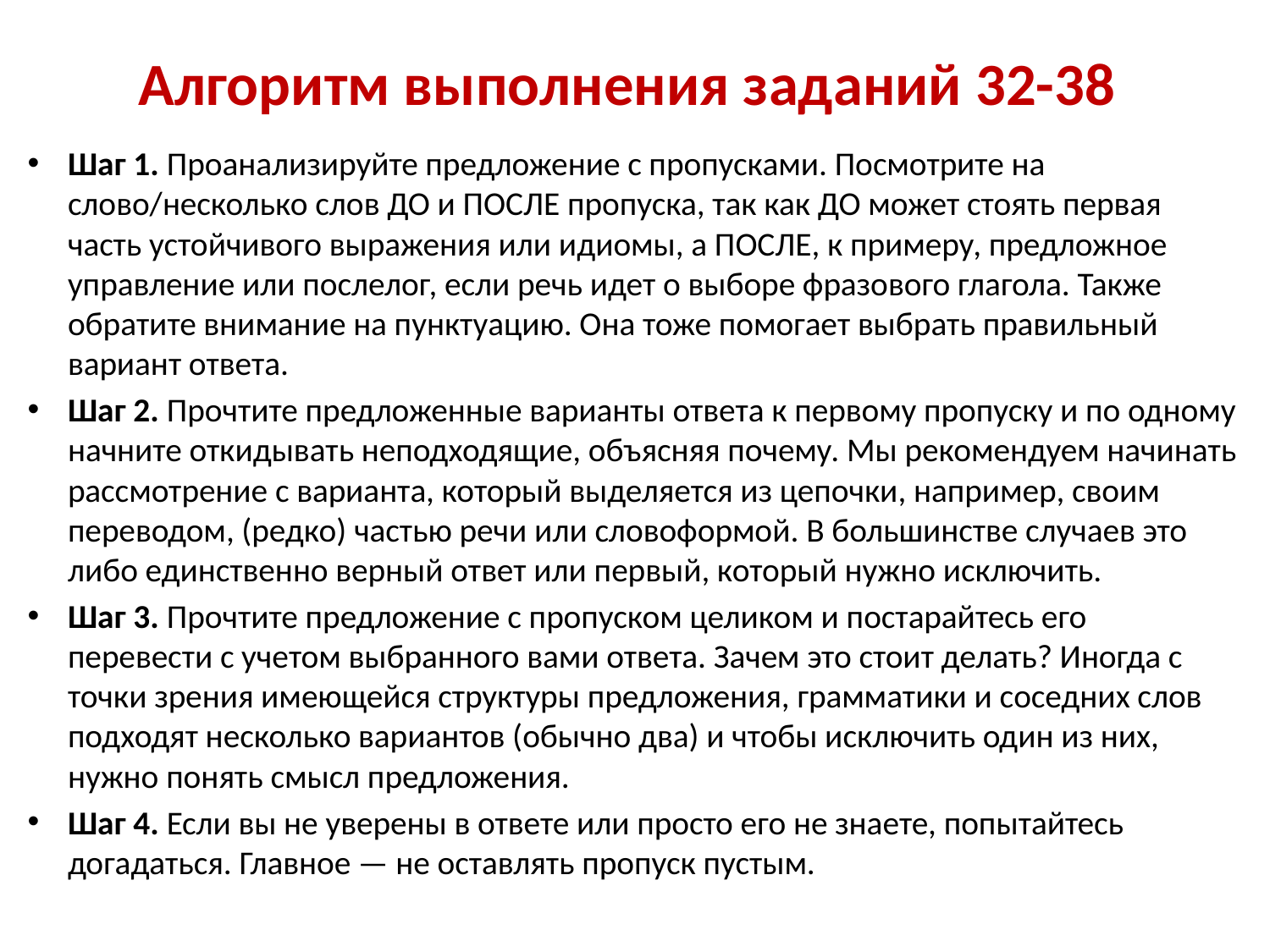

# Алгоритм выполнения заданий 32-38
Шаг 1. Проанализируйте предложение с пропусками. Посмотрите на слово/несколько слов ДО и ПОСЛЕ пропуска, так как ДО может стоять первая часть устойчивого выражения или идиомы, а ПОСЛЕ, к примеру, предложное управление или послелог, если речь идет о выборе фразового глагола. Также обратите внимание на пунктуацию. Она тоже помогает выбрать правильный вариант ответа.
Шаг 2. Прочтите предложенные варианты ответа к первому пропуску и по одному начните откидывать неподходящие, объясняя почему. Мы рекомендуем начинать рассмотрение с варианта, который выделяется из цепочки, например, своим переводом, (редко) частью речи или словоформой. В большинстве случаев это либо единственно верный ответ или первый, который нужно исключить.
Шаг 3. Прочтите предложение с пропуском целиком и постарайтесь его перевести с учетом выбранного вами ответа. Зачем это стоит делать? Иногда с точки зрения имеющейся структуры предложения, грамматики и соседних слов подходят несколько вариантов (обычно два) и чтобы исключить один из них, нужно понять смысл предложения.
Шаг 4. Если вы не уверены в ответе или просто его не знаете, попытайтесь догадаться. Главное — не оставлять пропуск пустым.